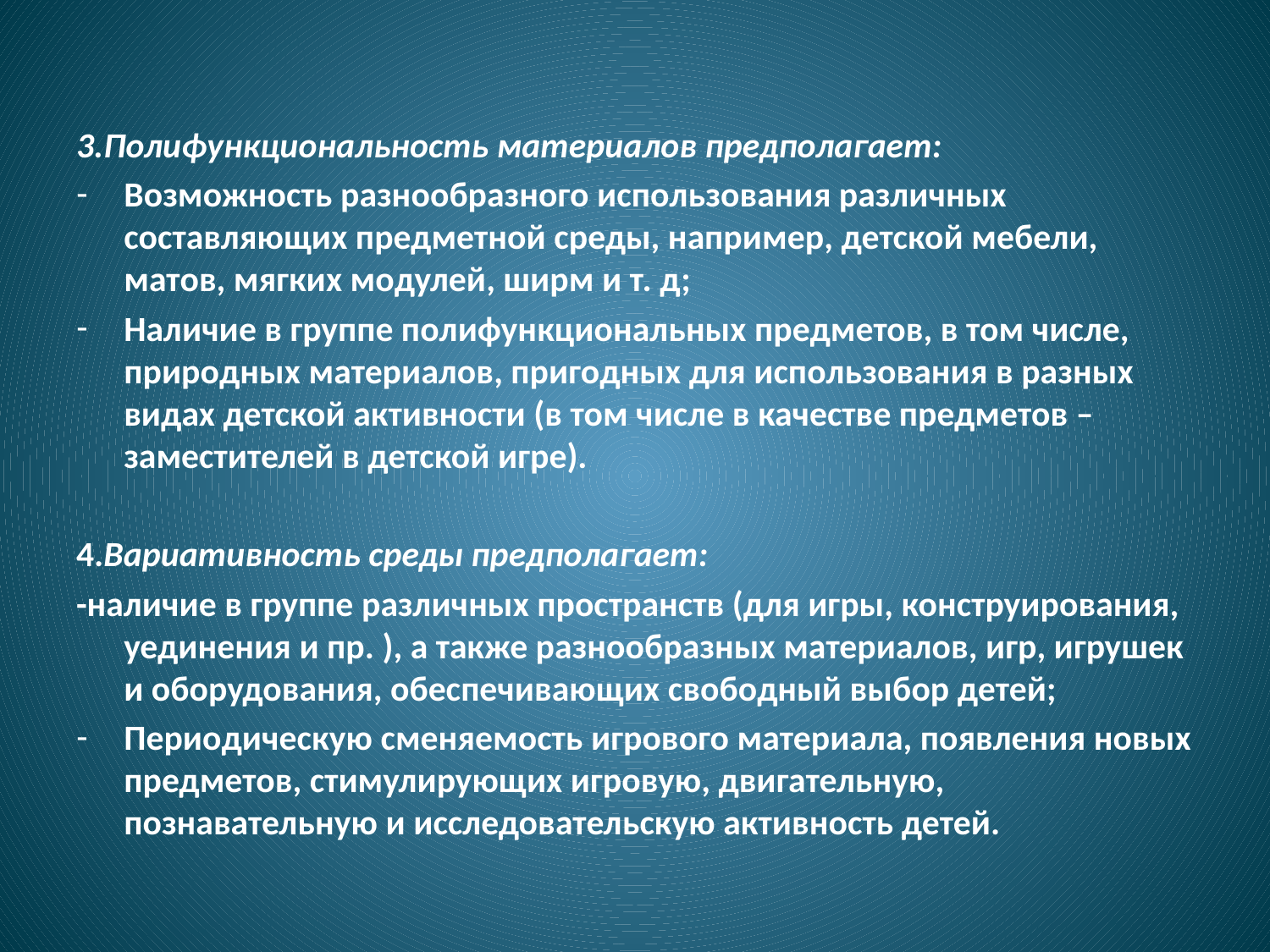

#
3.Полифункциональность материалов предполагает:
Возможность разнообразного использования различных составляющих предметной среды, например, детской мебели, матов, мягких модулей, ширм и т. д;
Наличие в группе полифункциональных предметов, в том числе, природных материалов, пригодных для использования в разных видах детской активности (в том числе в качестве предметов – заместителей в детской игре).

4.Вариативность среды предполагает:
-наличие в группе различных пространств (для игры, конструирования, уединения и пр. ), а также разнообразных материалов, игр, игрушек  и оборудования, обеспечивающих свободный выбор детей;
Периодическую сменяемость игрового материала, появления новых предметов, стимулирующих игровую, двигательную, познавательную и исследовательскую активность детей.